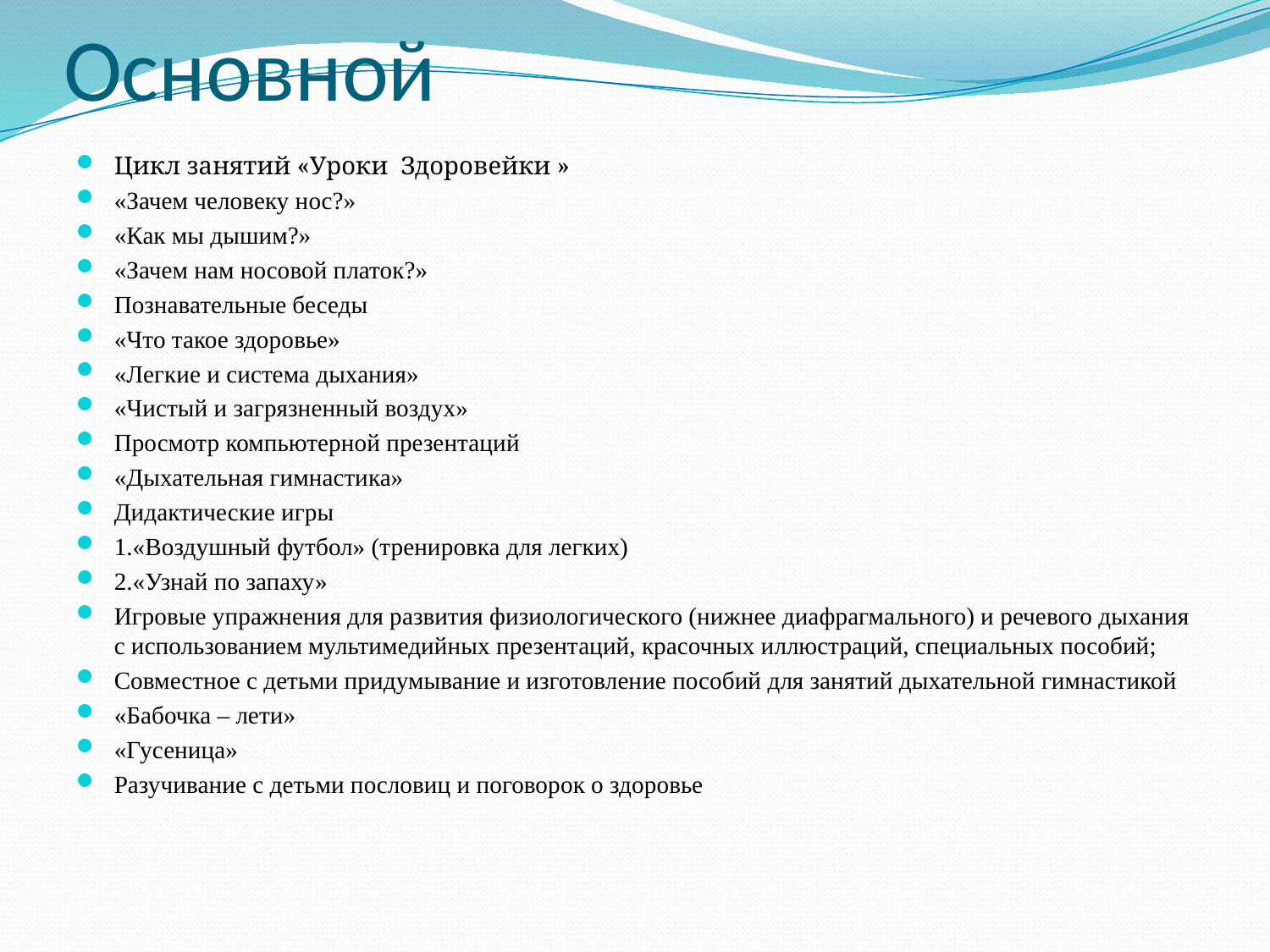

# Основной

Цикл занятий «Уроки  Здоровейки »
«Зачем человеку нос?»
«Как мы дышим?»
«Зачем нам носовой платок?»
Познавательные беседы
«Что такое здоровье»
«Легкие и система дыхания»
«Чистый и загрязненный воздух»
Просмотр компьютерной презентаций
«Дыхательная гимнастика»
Дидактические игры
1.«Воздушный футбол» (тренировка для легких)
2.«Узнай по запаху»
Игровые упражнения для развития физиологического (нижнее диафрагмального) и речевого дыхания с использованием мультимедийных презентаций, красочных иллюстраций, специальных пособий;
Совместное с детьми придумывание и изготовление пособий для занятий дыхательной гимнастикой
«Бабочка – лети»
«Гусеница»
Разучивание с детьми пословиц и поговорок о здоровье